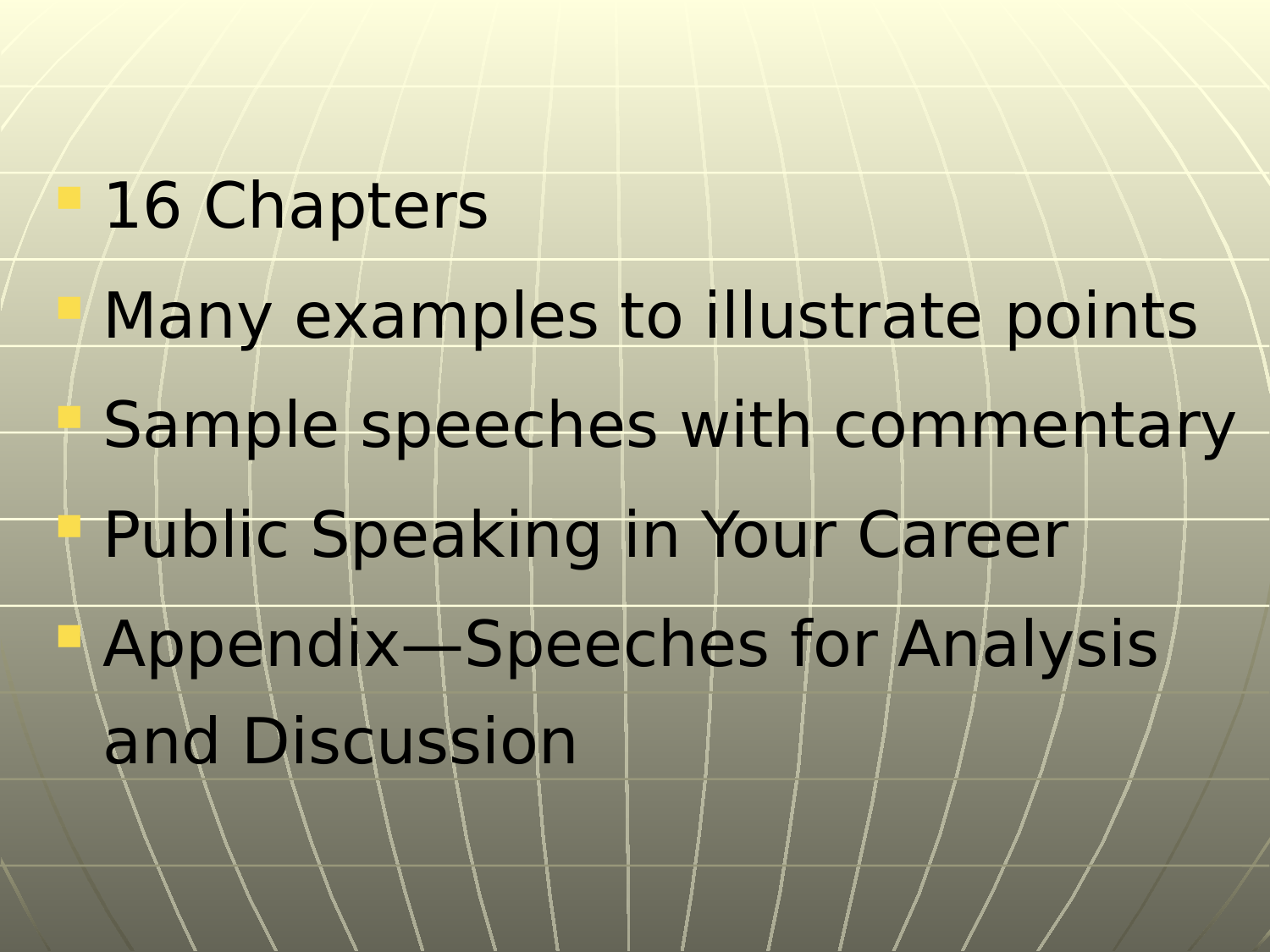

16 Chapters
Many examples to illustrate points
Sample speeches with commentary
Public Speaking in Your Career
Appendix—Speeches for Analysis and Discussion
#